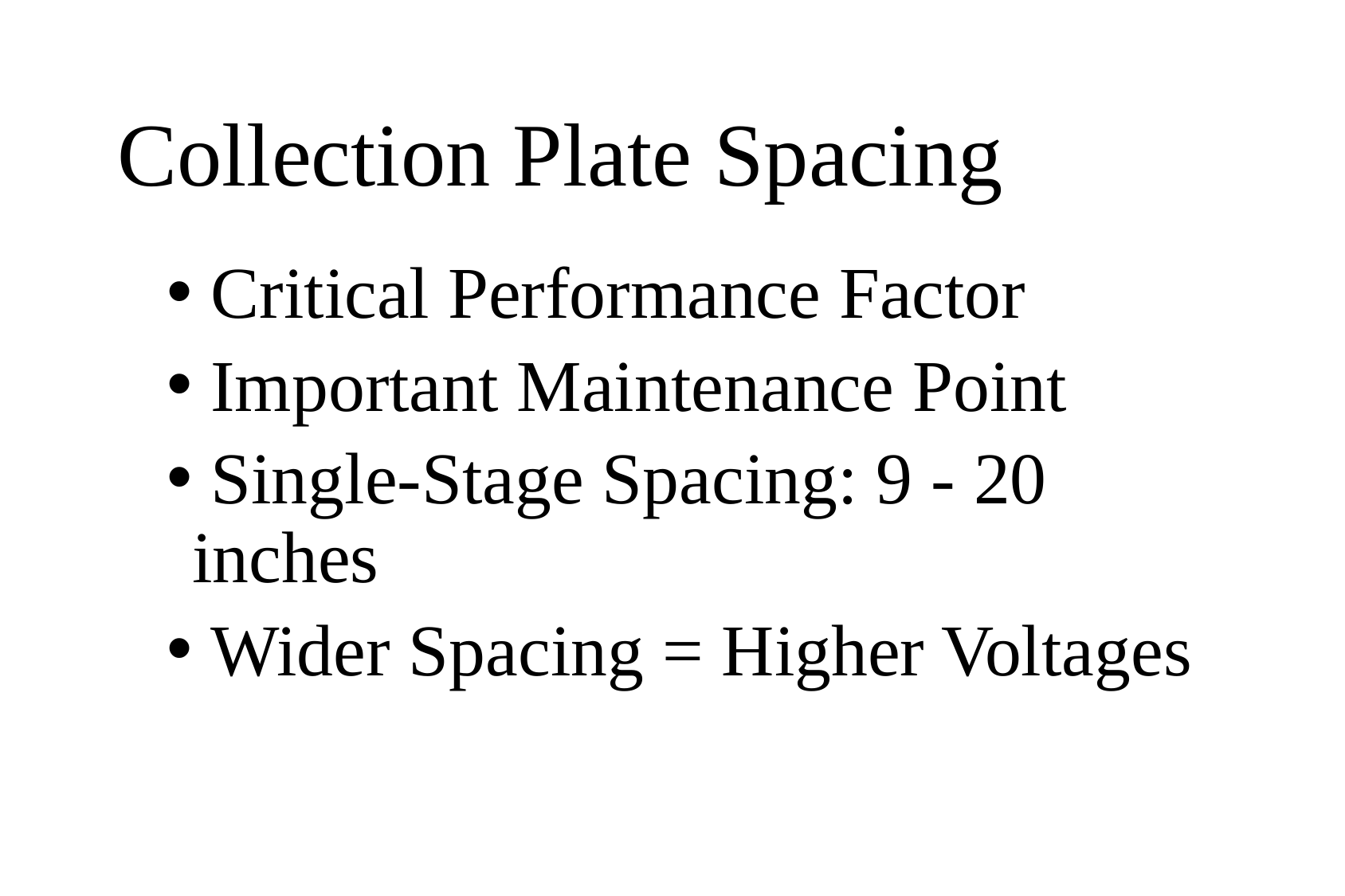

# Collection Plate Spacing
 Critical Performance Factor
 Important Maintenance Point
 Single-Stage Spacing: 9 - 20 inches
 Wider Spacing = Higher Voltages